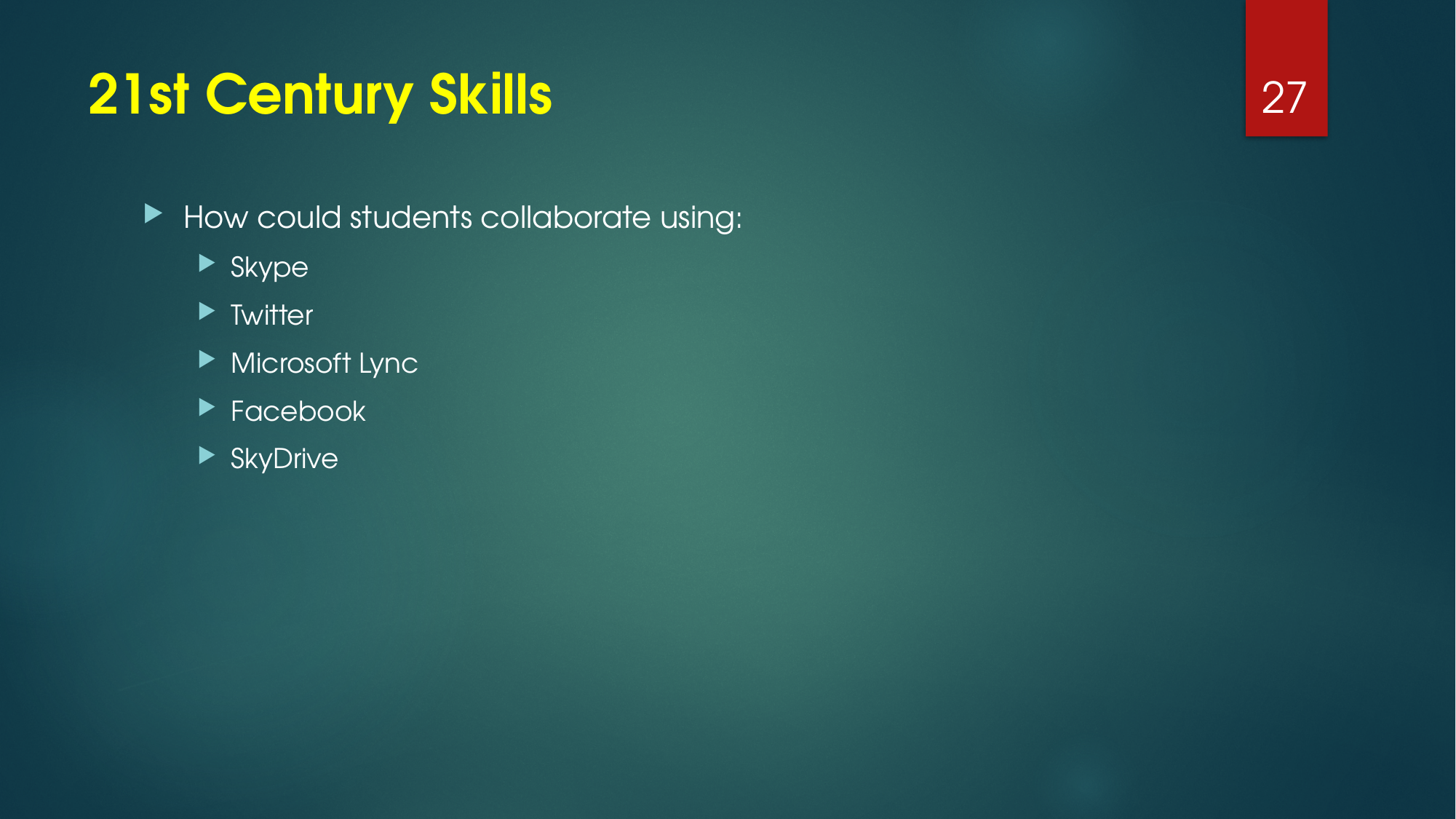

27
# 21st Century Skills
How could students collaborate using:
Skype
Twitter
Microsoft Lync
Facebook
SkyDrive